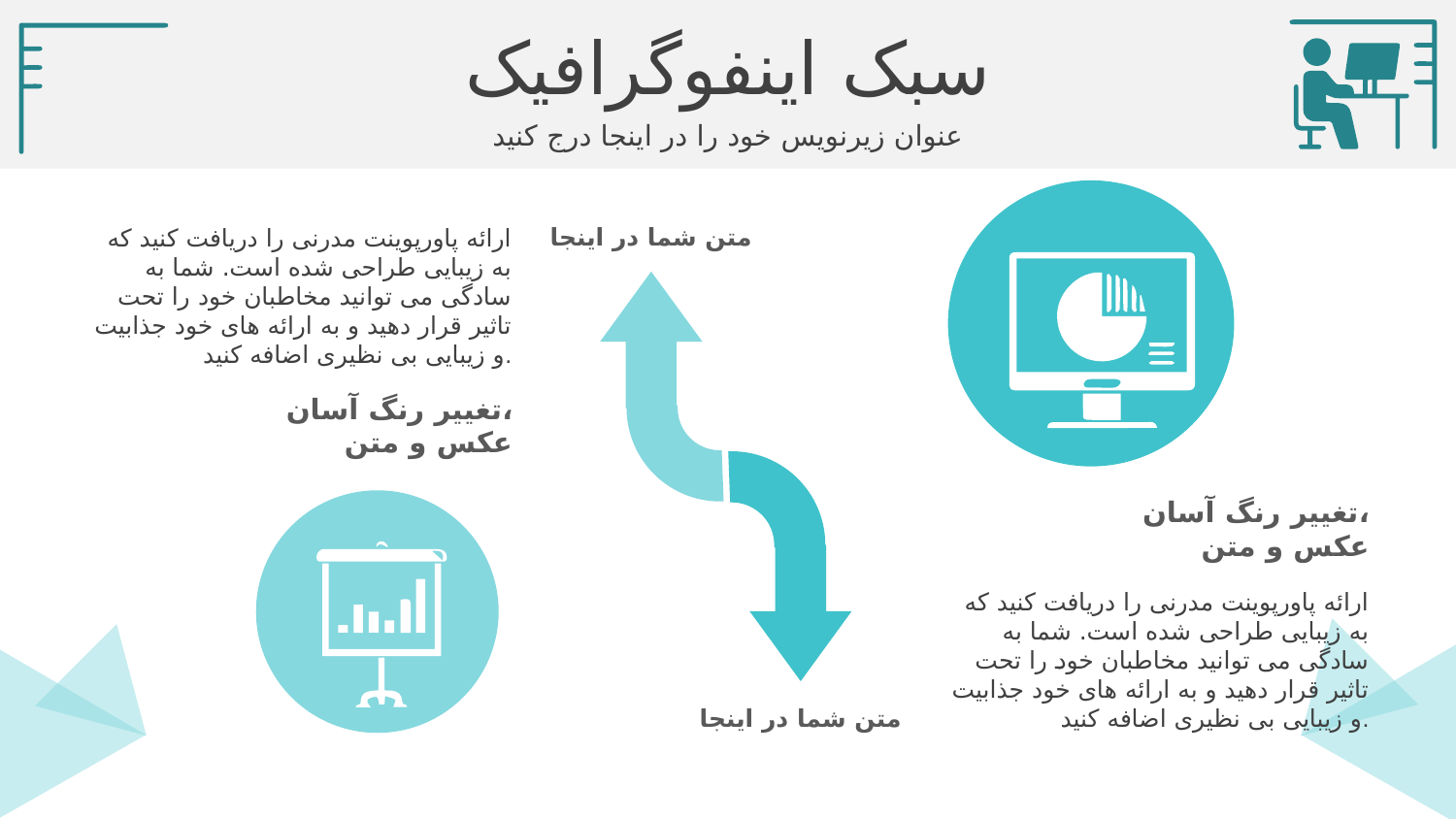

سبک اینفوگرافیک
عنوان زیرنویس خود را در اینجا درج کنید

متن شما در اینجا
ارائه پاورپوینت مدرنی را دریافت کنید که به زیبایی طراحی شده است. شما به سادگی می توانید مخاطبان خود را تحت تاثیر قرار دهید و به ارائه های خود جذابیت و زیبایی بی نظیری اضافه کنید.
تغییر رنگ آسان،
عکس و متن

تغییر رنگ آسان،
عکس و متن
ارائه پاورپوینت مدرنی را دریافت کنید که به زیبایی طراحی شده است. شما به سادگی می توانید مخاطبان خود را تحت تاثیر قرار دهید و به ارائه های خود جذابیت و زیبایی بی نظیری اضافه کنید.

متن شما در اینجا